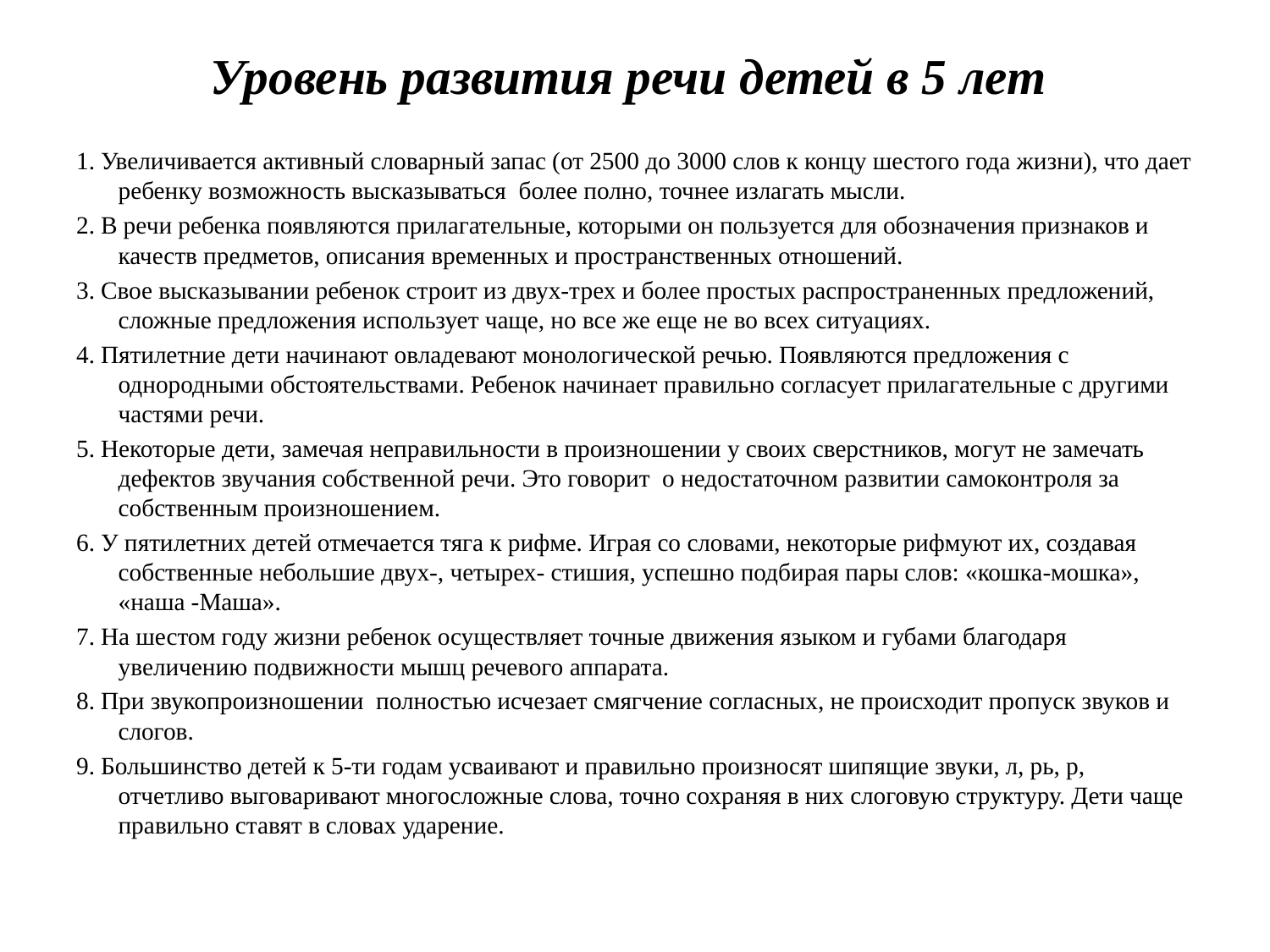

# Уровень развития речи детей в 5 лет

1. Увеличивается активный словарный запас (от 2500 до 3000 слов к концу шестого года жизни), что дает ребенку возможность высказываться  более полно, точнее излагать мысли.
2. В речи ребенка появляются прилагательные, которыми он пользуется для обозначения признаков и качеств предметов, описания временных и пространственных отношений.
3. Свое высказывании ребенок строит из двух-трех и более простых распространенных предложений, сложные предложения использует чаще, но все же еще не во всех ситуациях.
4. Пятилетние дети начинают овладевают монологической речью. Появляются предложения с однородными обстоятельствами. Ребенок начинает правильно согласует прилагательные с другими частями речи.
5. Некоторые дети, замечая неправильности в произношении у своих сверстников, могут не замечать дефектов звучания собственной речи. Это говорит  о недостаточном развитии самоконтроля за собственным произношением.
6. У пятилетних детей отмечается тяга к рифме. Играя со словами, некоторые рифмуют их, создавая собственные небольшие двух-, четырех- стишия, успешно подбирая пары слов: «кошка-мошка», «наша -Маша».
7. На шестом году жизни ребенок осуществляет точные движения языком и губами благодаря увеличению подвижности мышц речевого аппарата.
8. При звукопроизношении  полностью исчезает смягчение согласных, не происходит пропуск звуков и слогов.
9. Большинство детей к 5-ти годам усваивают и правильно произносят шипящие звуки, л, рь, р, отчетливо выговаривают многосложные слова, точно сохраняя в них слоговую структуру. Дети чаще правильно ставят в словах ударение.